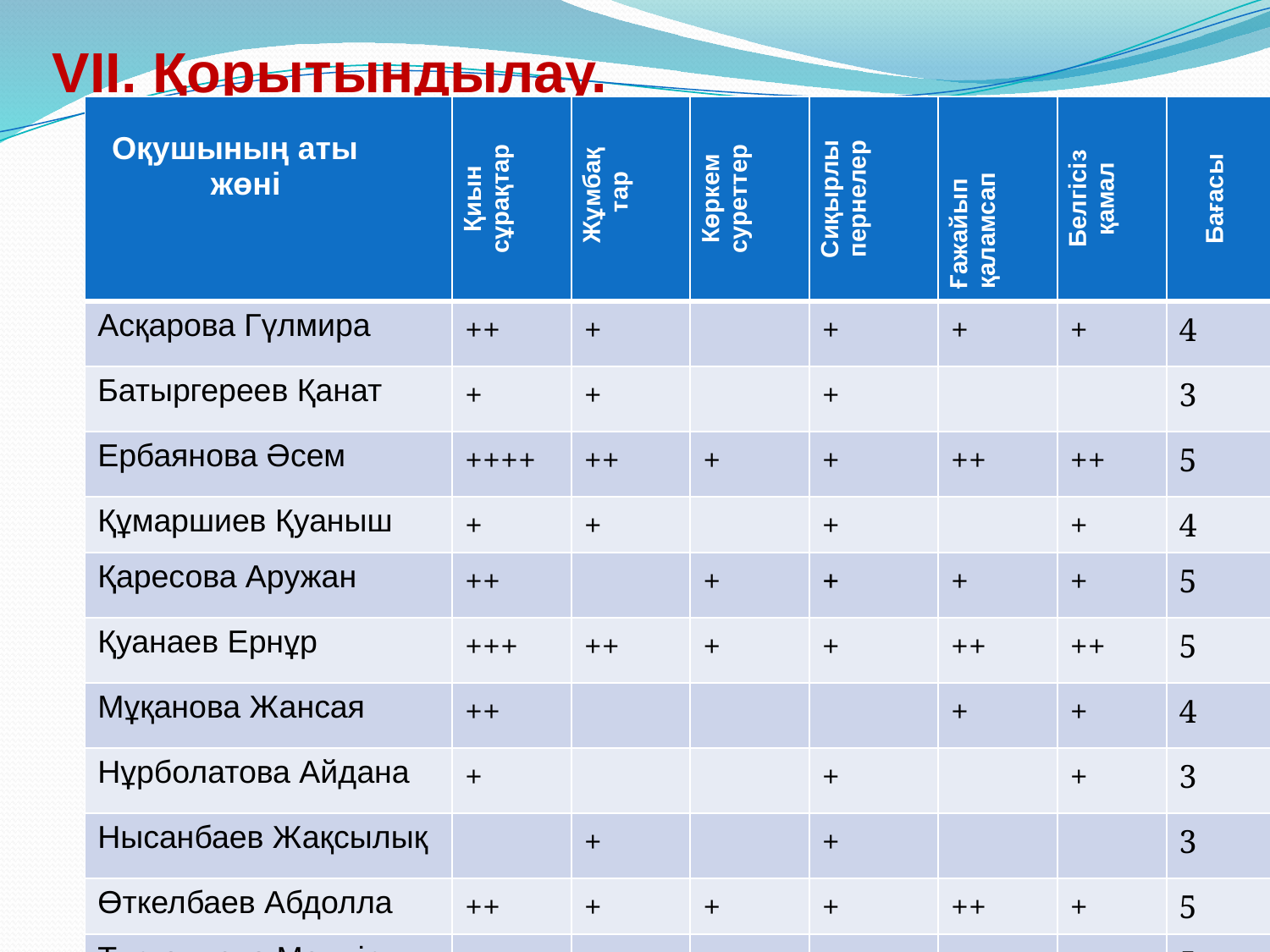

VII. Қорытындылау.

| Оқушының аты жөні | Қиын сұрақтар | Жұмбақ тар | Көркем суреттер | Сиқырлы пернелер | Ғажайып қаламсап | Белгісіз қамал | Бағасы |
| --- | --- | --- | --- | --- | --- | --- | --- |
| Асқарова Гүлмира | ++ | + |  | + | + | + | 4 |
| Батыргереев Қанат | + | + |  | + |  |  | 3 |
| Ербаянова Әсем | ++++ | ++ | + | + | ++ | ++ | 5 |
| Құмаршиев Қуаныш | + | + |  | + |  | + | 4 |
| Қаресова Аружан | ++ |  | + | + | + | + | 5 |
| Қуанаев Ернұр | +++ | ++ | + | + | ++ | ++ | 5 |
| Мұқанова Жансая | ++ |  |  |  | + | + | 4 |
| Нұрболатова Айдана | + |  |  | + |  | + | 3 |
| Нысанбаев Жақсылық |  | + |  | + |  |  | 3 |
| Өткелбаев Абдолла | ++ | + | + | + | ++ | + | 5 |
| Тұрғалиева Мөлдір | ++ | + |  | + | ++ | + | 5 |